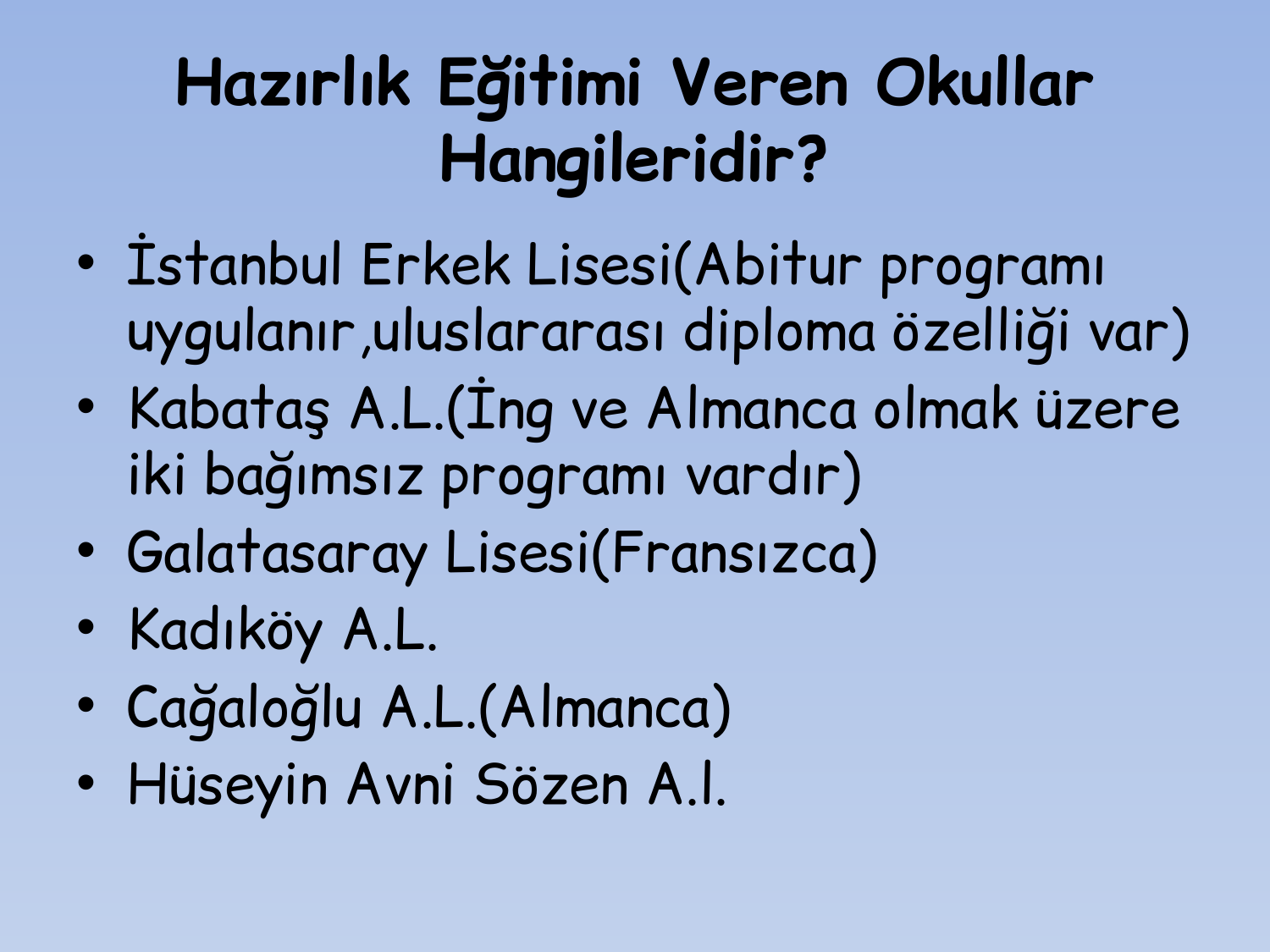

# Hazırlık Eğitimi Veren Okullar Hangileridir?
İstanbul Erkek Lisesi(Abitur programı uygulanır,uluslararası diploma özelliği var)
Kabataş A.L.(İng ve Almanca olmak üzere iki bağımsız programı vardır)
Galatasaray Lisesi(Fransızca)
Kadıköy A.L.
Cağaloğlu A.L.(Almanca)
Hüseyin Avni Sözen A.l.